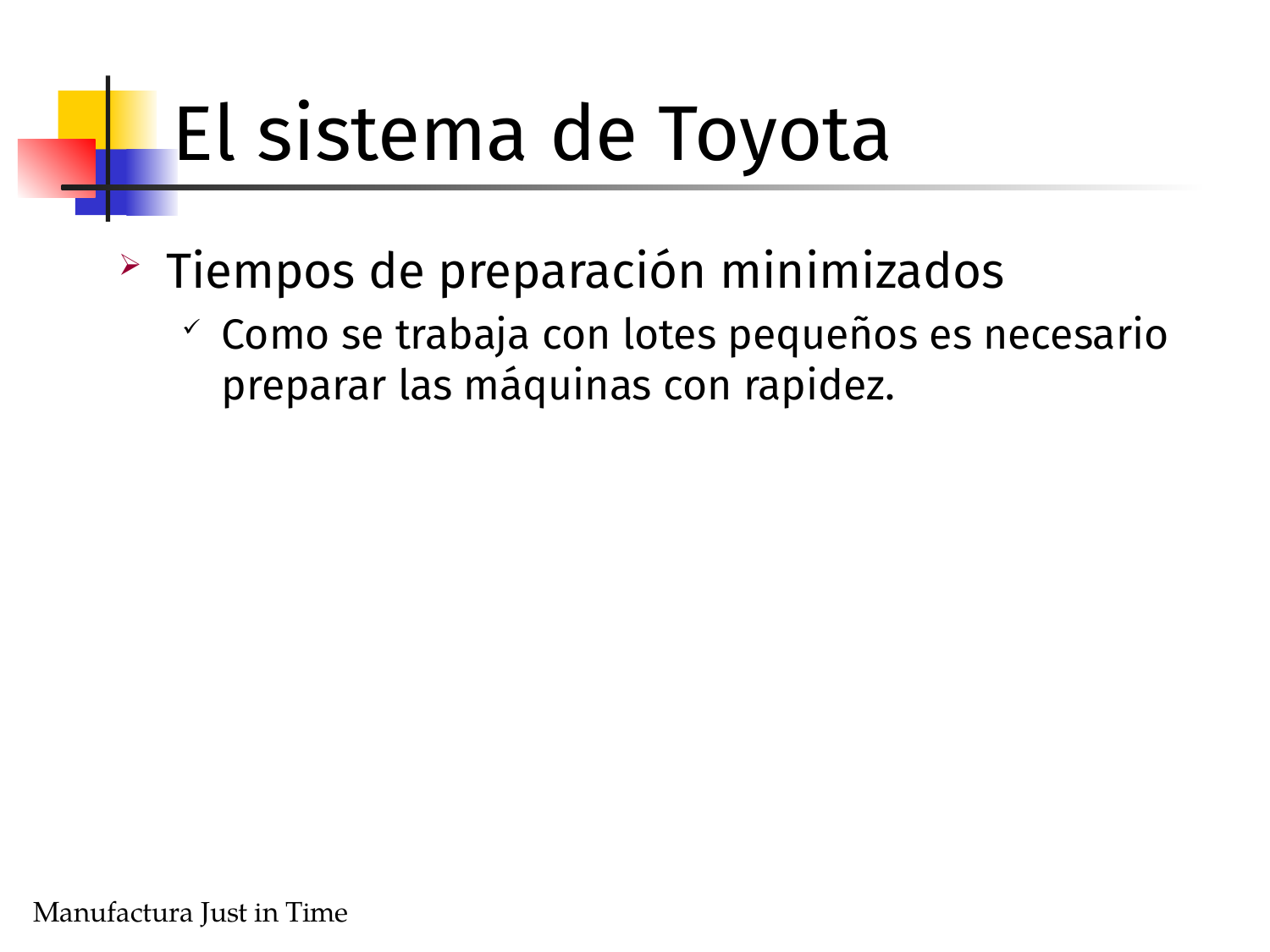

# El sistema de Toyota
Tiempos de preparación minimizados
Como se trabaja con lotes pequeños es necesario preparar las máquinas con rapidez.